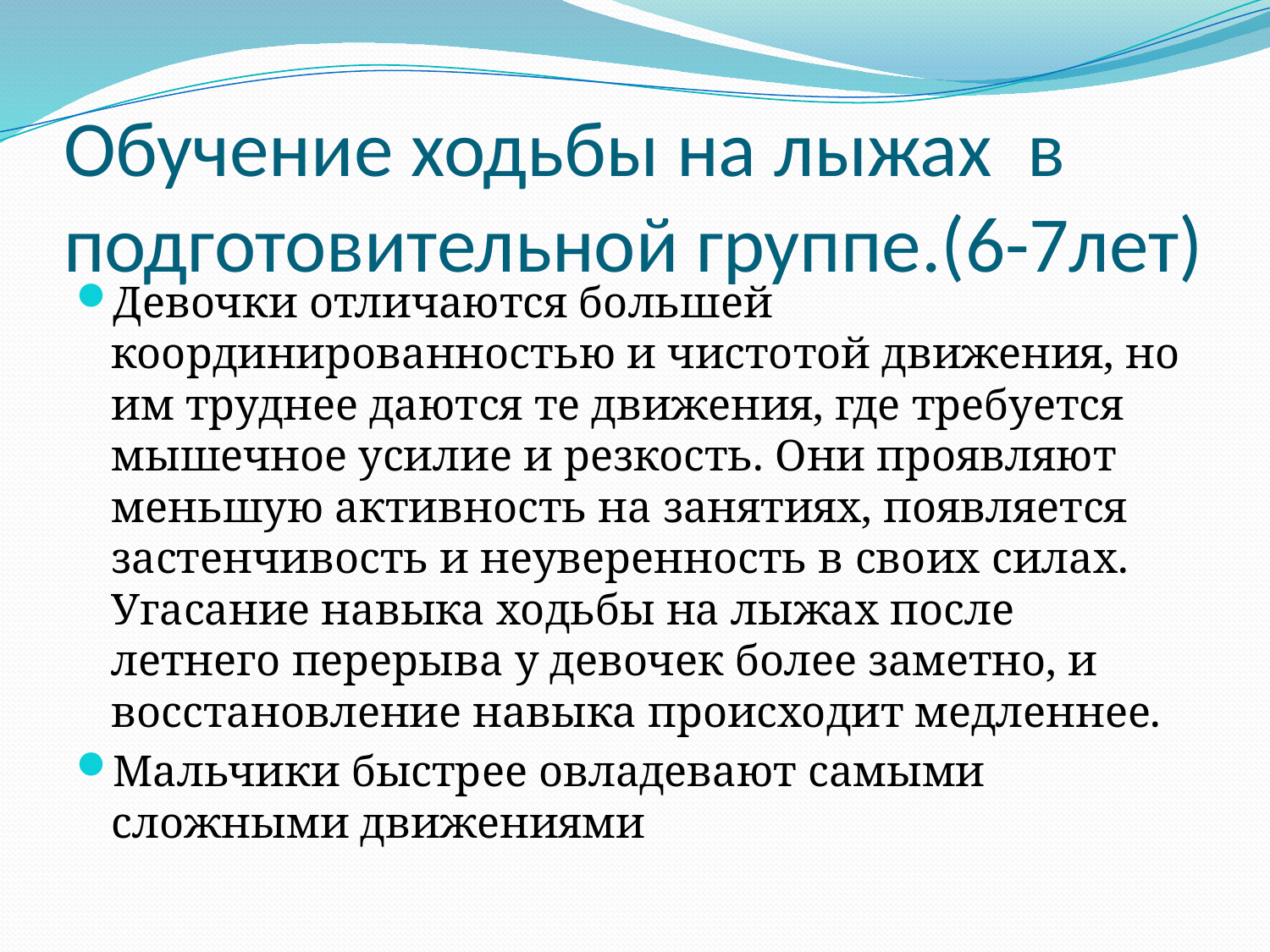

# Обучение ходьбы на лыжах  в подготовительной группе.(6-7лет)
Девочки отличаются большей координированностью и чистотой движения, но им труднее даются те движения, где требуется мышечное усилие и резкость. Они проявляют меньшую активность на занятиях, появляется застенчивость и неуверенность в своих силах. Угасание навыка ходьбы на лыжах после летнего перерыва у девочек более заметно, и восстановление навыка происходит медленнее.
Мальчики быстрее овладевают самыми сложными движениями